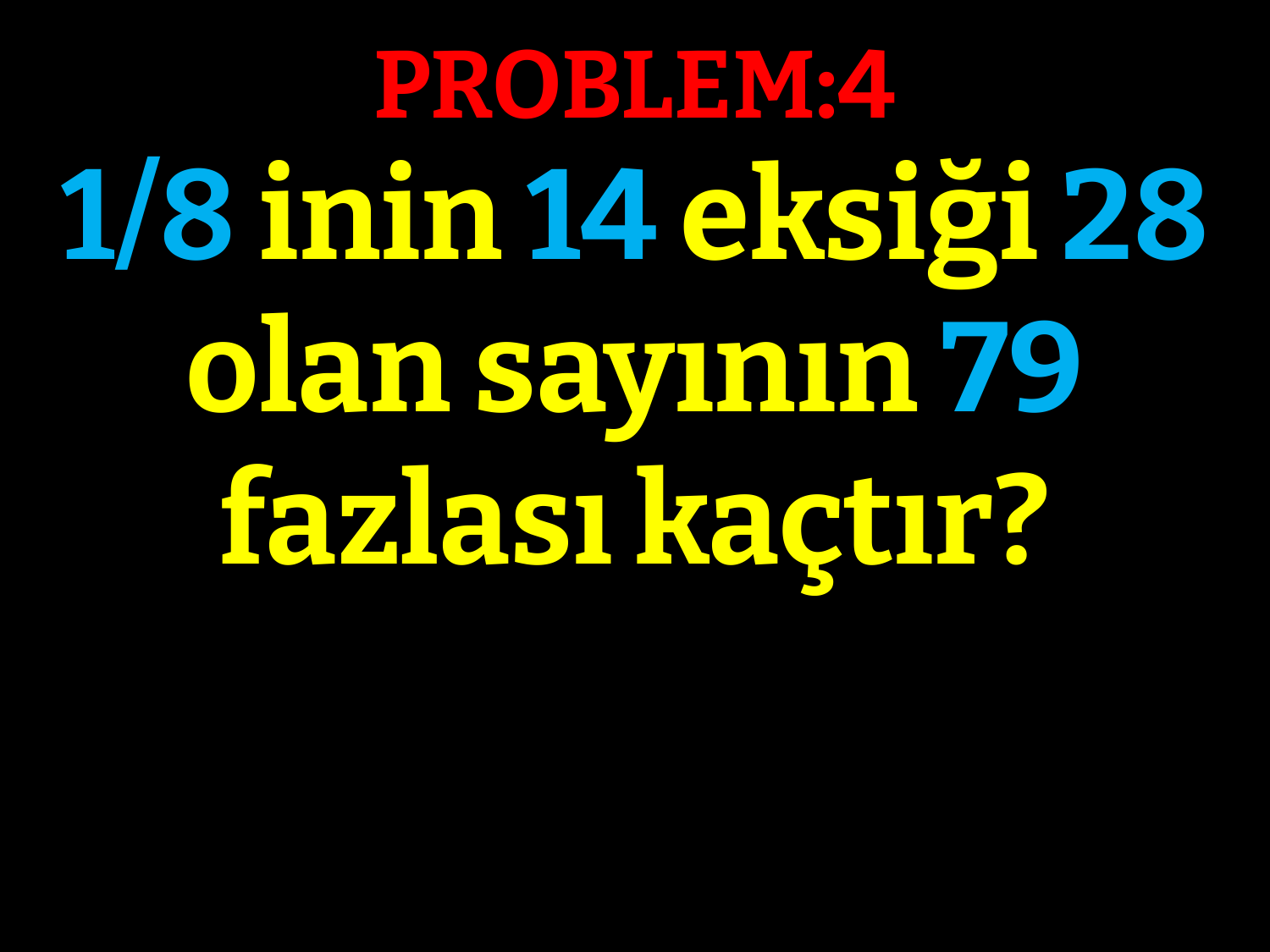

PROBLEM:4
1/8 inin 14 eksiği 28 olan sayının 79 fazlası kaçtır?
#